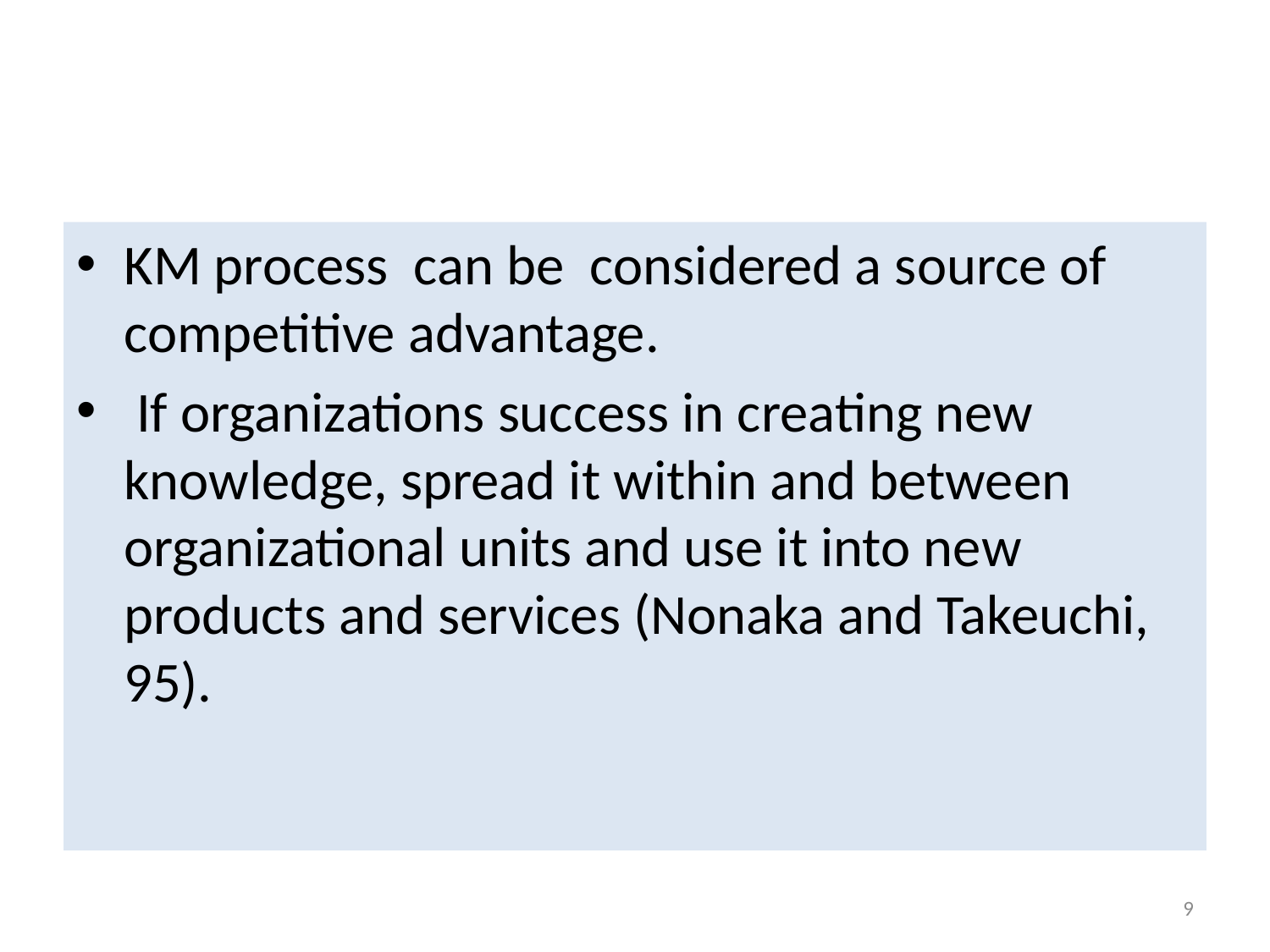

#
KM process  can be  considered a source of competitive advantage.
 If organizations success in creating new knowledge, spread it within and between organizational units and use it into new products and services (Nonaka and Takeuchi, 95).
9